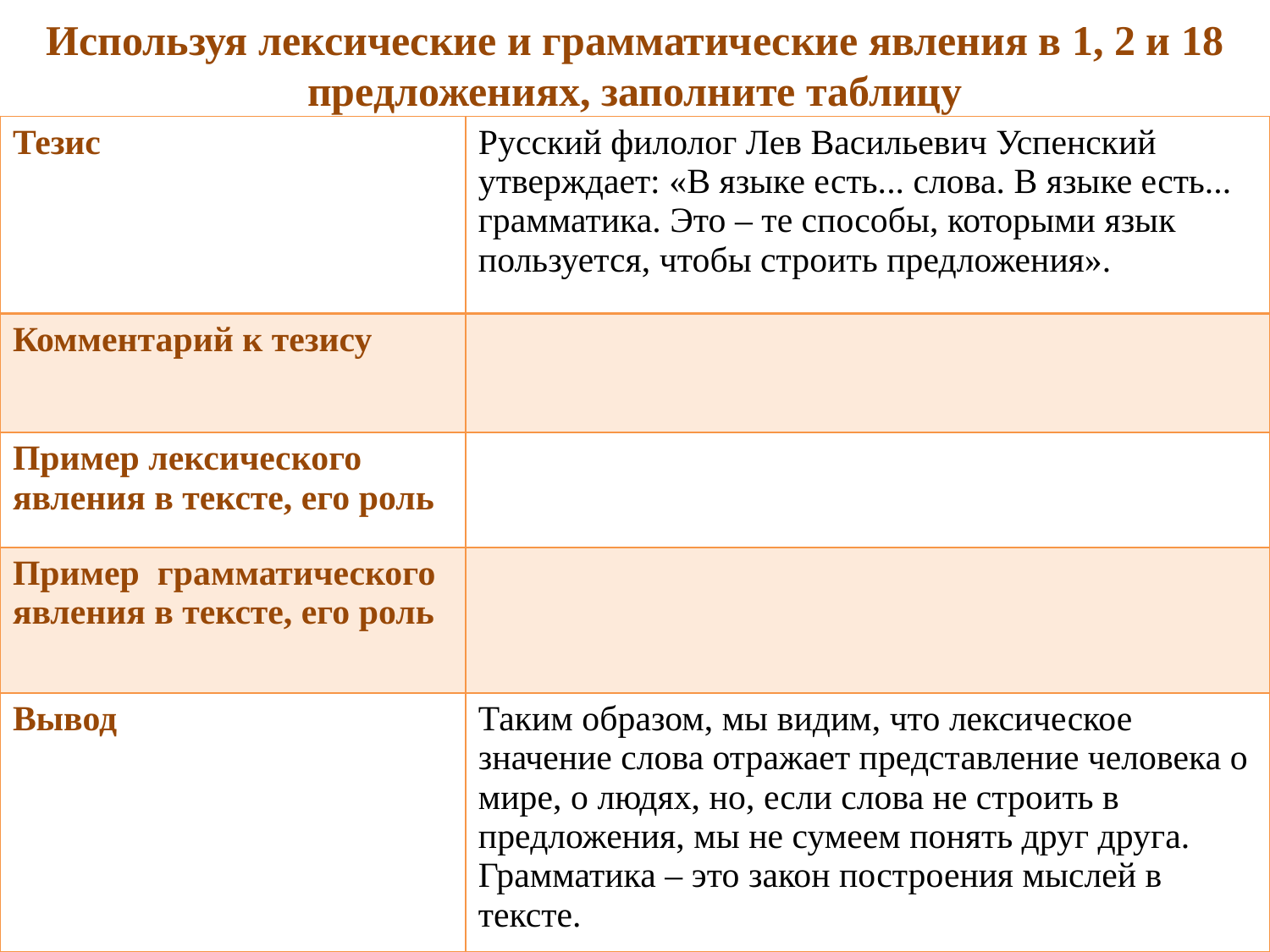

# Используя лексические и грамматические явления в 1, 2 и 18 предложениях, заполните таблицу
| Тезис | Русский филолог Лев Васильевич Успенский утверждает: «В языке есть... слова. В языке есть... грамматика. Это – те способы, которыми язык пользуется, чтобы строить предложения». |
| --- | --- |
| Комментарий к тезису |  |
| Пример лексического явления в тексте, его роль |  |
| Пример грамматического явления в тексте, его роль |  |
| Вывод | Таким образом, мы видим, что лексическое значение слова отражает представление человека о мире, о людях, но, если слова не строить в предложения, мы не сумеем понять друг друга. Грамматика – это закон построения мыслей в тексте. |